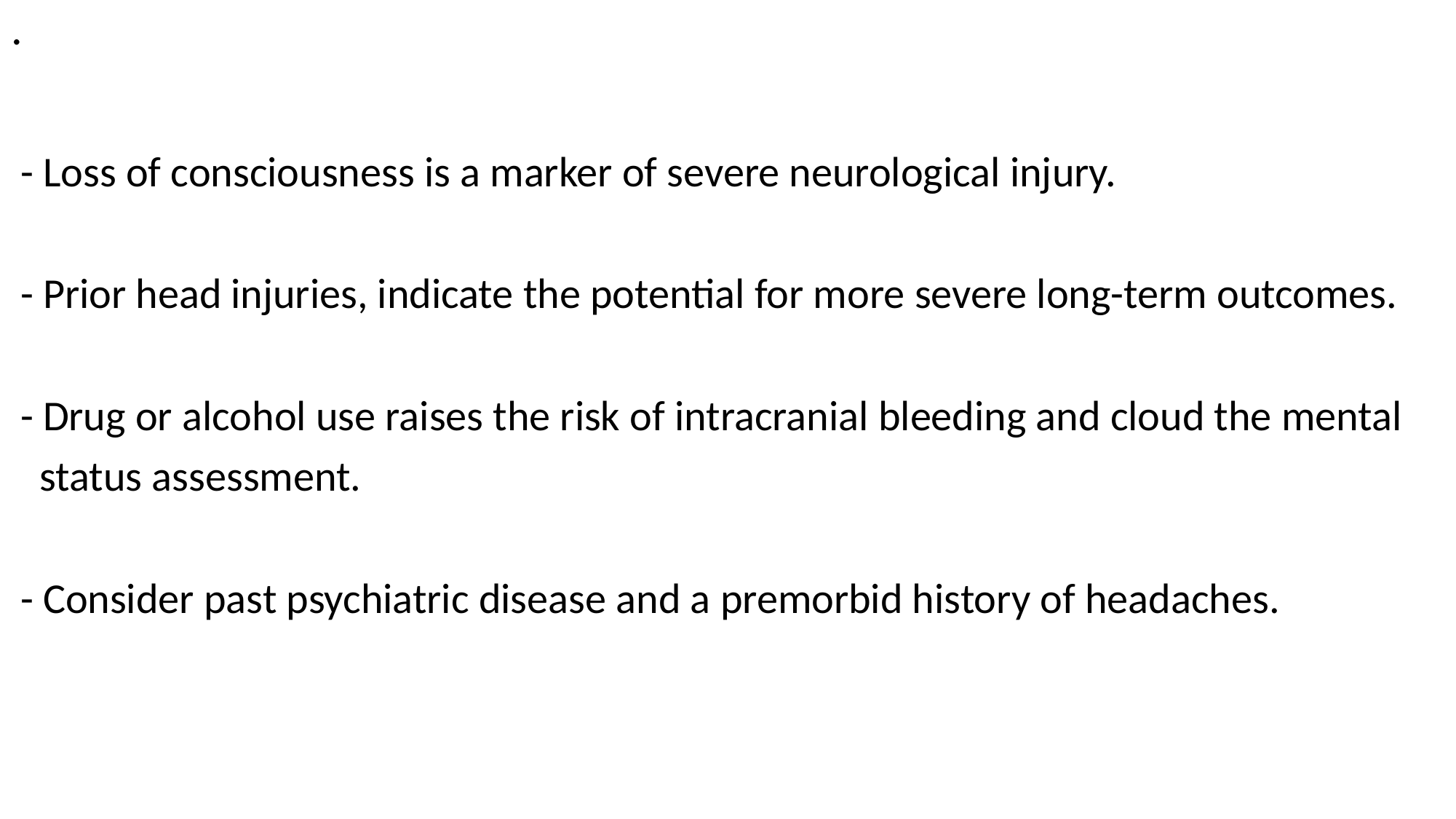

# .

 - Loss of consciousness is a marker of severe neurological injury.

 - Prior head injuries, indicate the potential for more severe long-term outcomes.

 - Drug or alcohol use raises the risk of intracranial bleeding and cloud the mental
   status assessment.

 - Consider past psychiatric disease and a premorbid history of headaches.